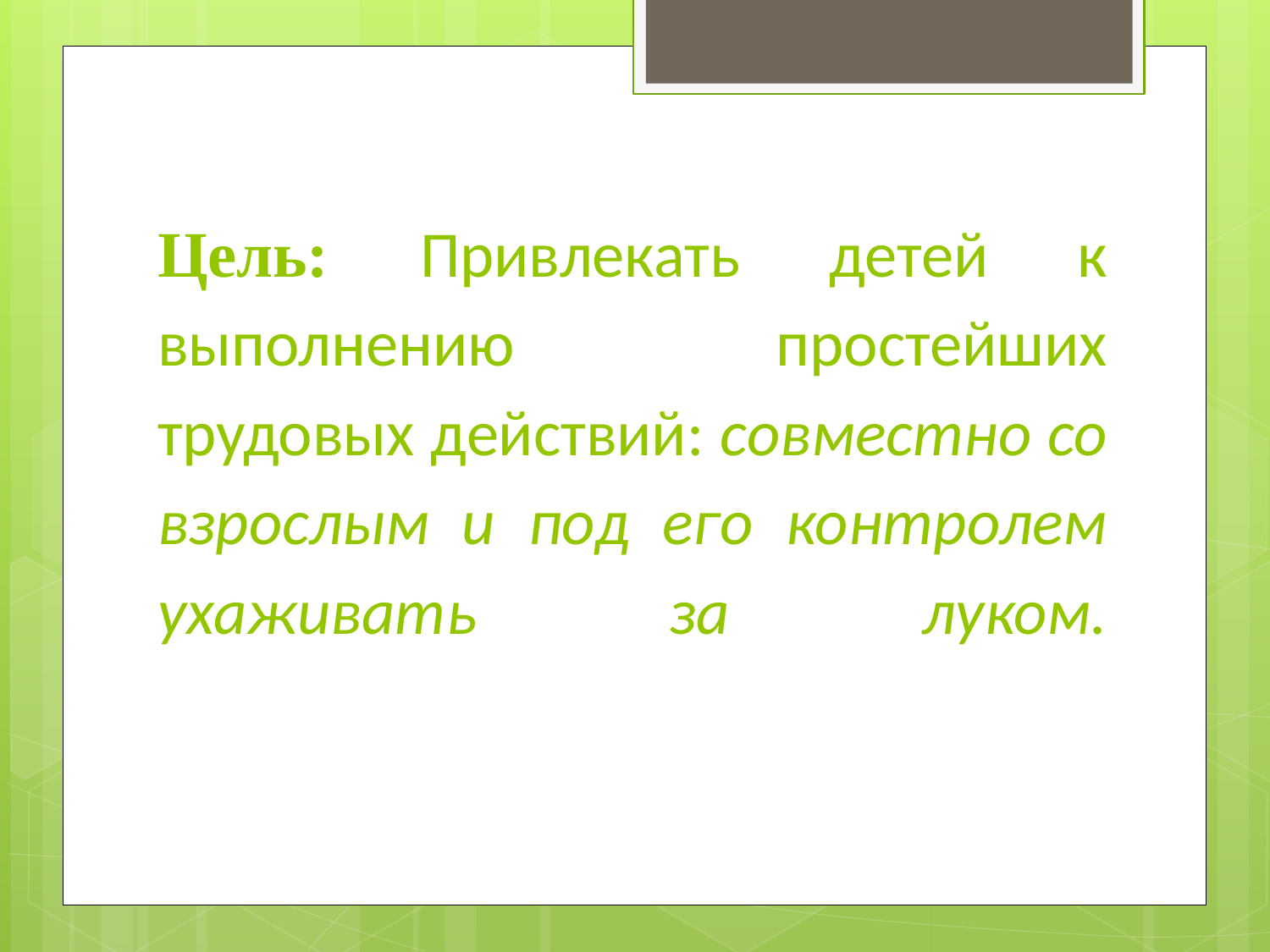

# Цель: Привлекать детей к выполнению простейших трудовых действий: совместно со взрослым и под его контролем ухаживать за луком.